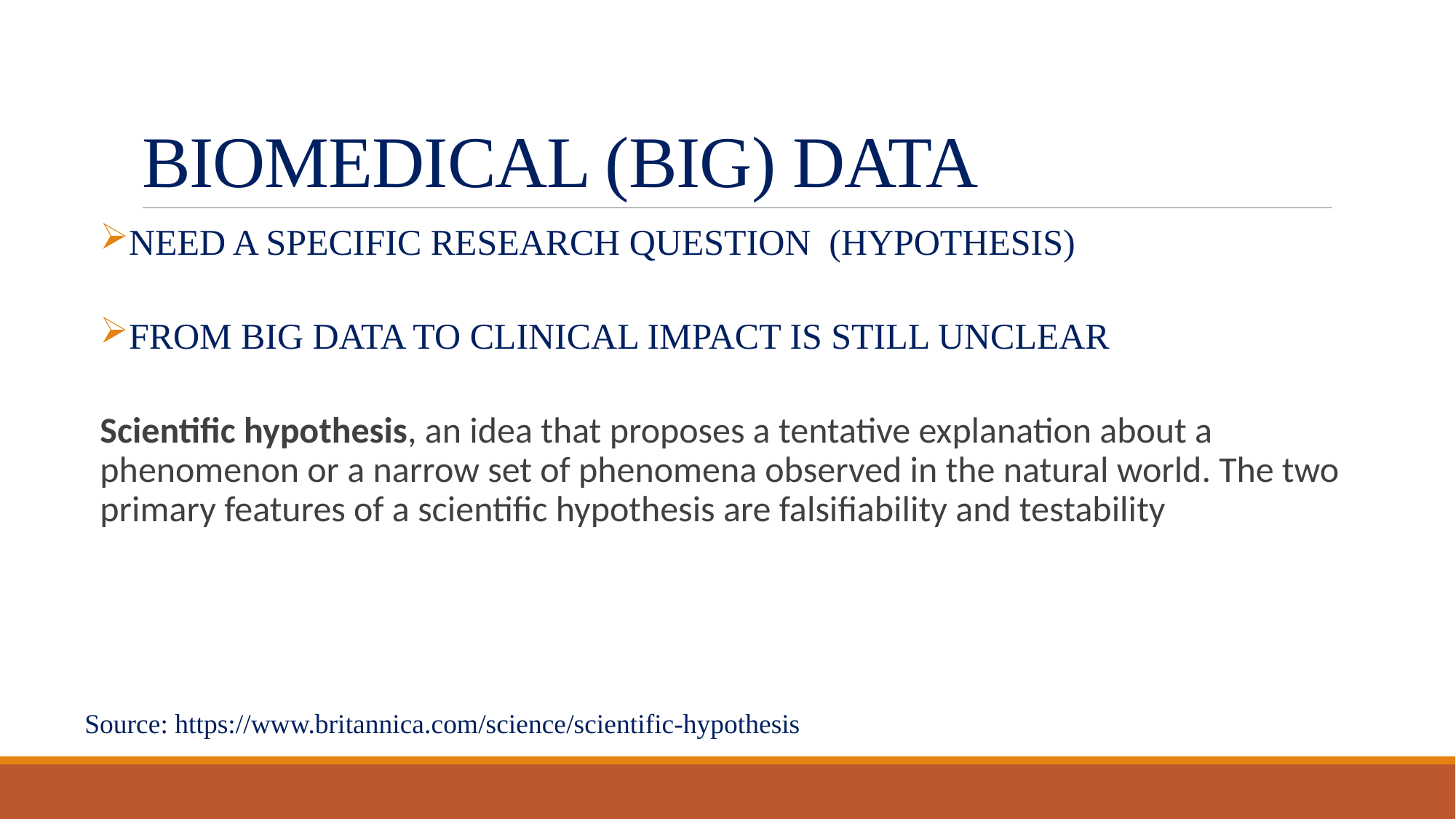

# BIOMEDICAL (BIG) DATA
NEED A SPECIFIC RESEARCH QUESTION  (HYPOTHESIS)
FROM BIG DATA TO CLINICAL IMPACT IS STILL UNCLEAR
Scientific hypothesis, an idea that proposes a tentative explanation about a phenomenon or a narrow set of phenomena observed in the natural world. The two primary features of a scientific hypothesis are falsifiability and testability

Source: https://www.britannica.com/science/scientific-hypothesis